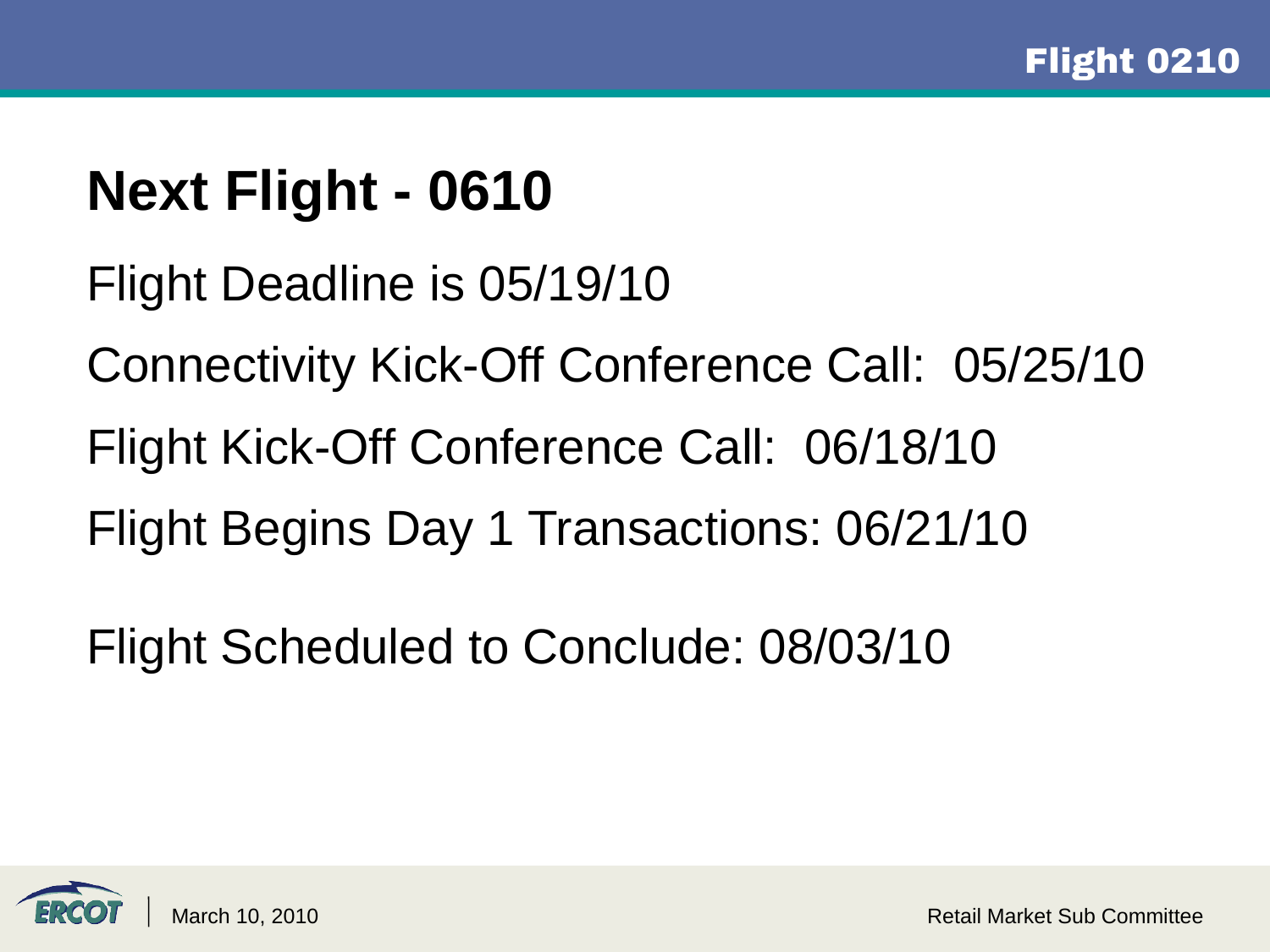

# Flight 0210

Next Flight - 0610

Flight Deadline is 05/19/10

Connectivity Kick-Off Conference Call:  05/25/10

Flight Kick-Off Conference Call:  06/18/10

Flight Begins Day 1 Transactions: 06/21/10

Flight Scheduled to Conclude: 08/03/10

March 10, 2010
Retail Market Sub Committee